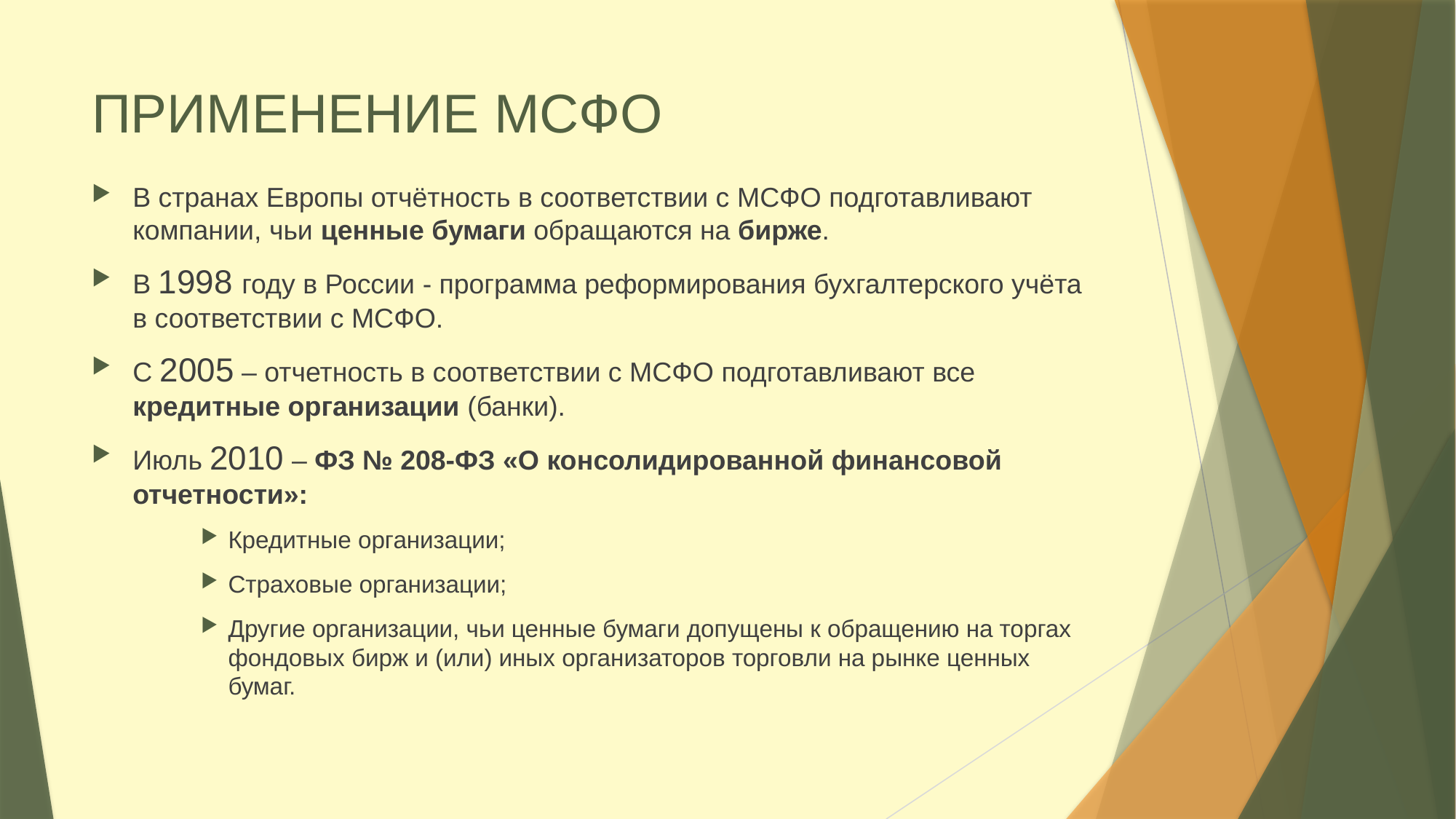

# ПРИМЕНЕНИЕ МСФО
В странах Европы отчётность в соответствии с МСФО подготавливают компании, чьи ценные бумаги обращаются на бирже.
В 1998 году в России - программа реформирования бухгалтерского учёта в соответствии с МСФО.
С 2005 – отчетность в соответствии с МСФО подготавливают все кредитные организации (банки).
Июль 2010 – ФЗ № 208-ФЗ «О консолидированной финансовой отчетности»:
Кредитные организации;
Страховые организации;
Другие организации, чьи ценные бумаги допущены к обращению на торгах фондовых бирж и (или) иных организаторов торговли на рынке ценных бумаг.